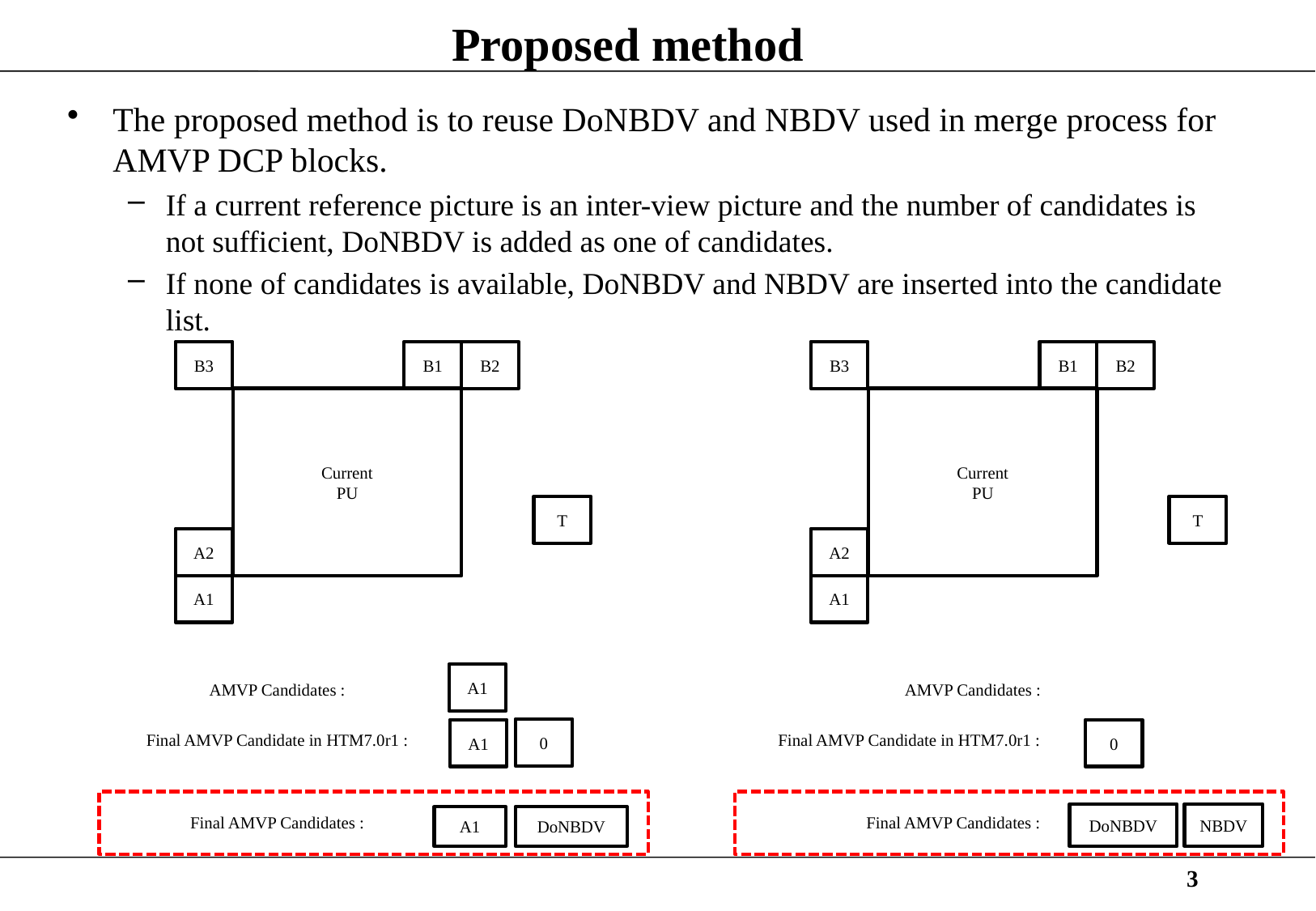

# Proposed method
The proposed method is to reuse DoNBDV and NBDV used in merge process for AMVP DCP blocks.
If a current reference picture is an inter-view picture and the number of candidates is not sufficient, DoNBDV is added as one of candidates.
If none of candidates is available, DoNBDV and NBDV are inserted into the candidate list.
B3
B1
B2
Current
PU
T
A2
A1
AMVP Candidates :
A1
Final AMVP Candidate in HTM7.0r1 :

Final AMVP Candidates :
A1
DoNBDV
B3
B1
B2
Current
PU
T
A2
A1
AMVP Candidates :
0
Final AMVP Candidate in HTM7.0r1 :

DoNBDV
NBDV
Final AMVP Candidates :
A1
0
3